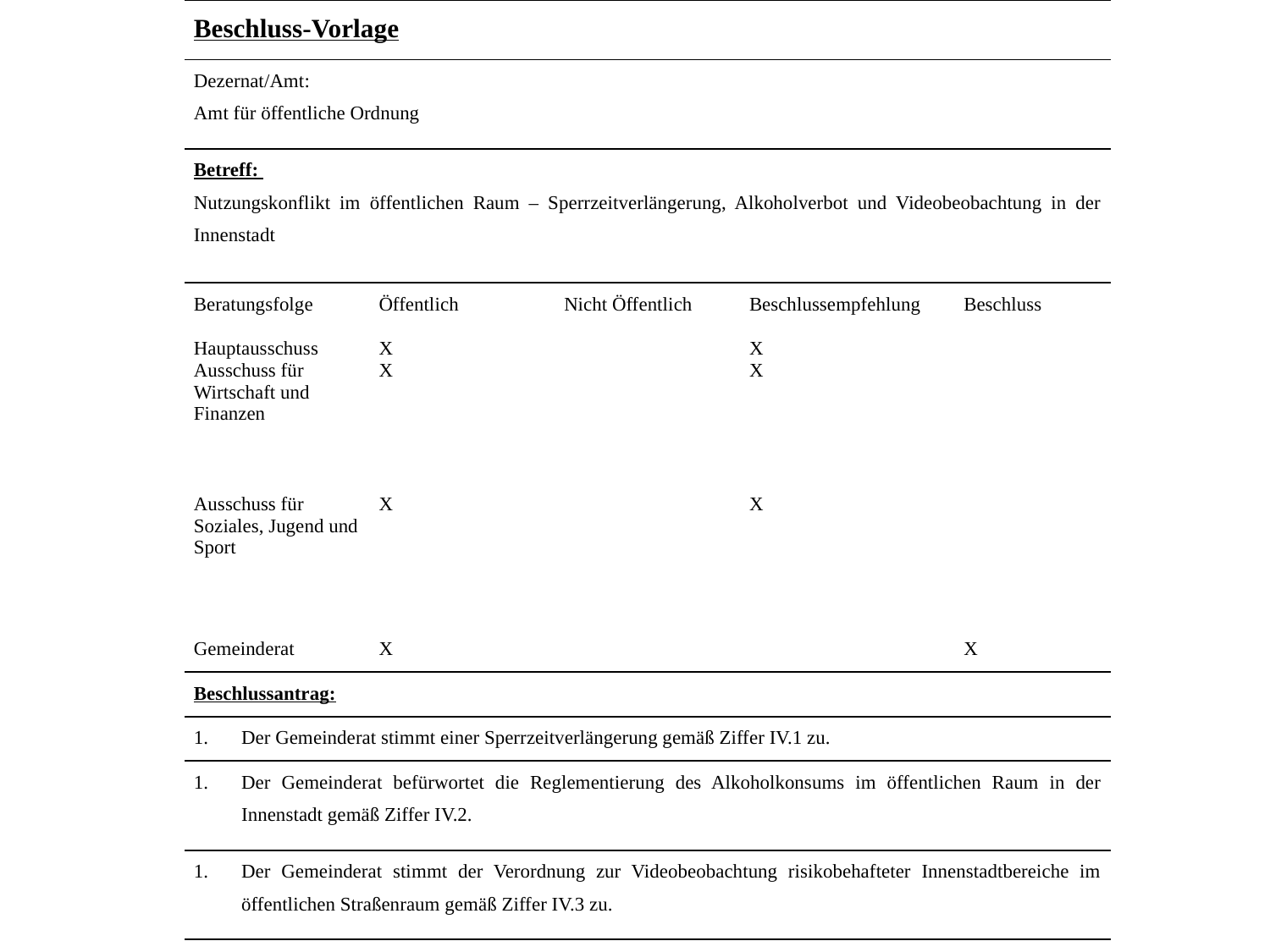

| Beschluss-Vorlage |  |  |  |  |
| --- | --- | --- | --- | --- |
| Dezernat/Amt: Amt für öffentliche Ordnung |  |  |  |  |
| Betreff: Nutzungskonflikt im öffentlichen Raum – Sperrzeitverlängerung, Alkoholverbot und Videobeobachtung in der Innenstadt |  |  |  |  |
| Beratungsfolge | Öffentlich | Nicht Öffentlich | Beschlussempfehlung | Beschluss |
| Hauptausschuss | X |  | X |  |
| Ausschuss für Wirtschaft und Finanzen | X |  | X |  |
| Ausschuss für Soziales, Jugend und Sport | X |  | X |  |
| Gemeinderat | X |  |  | X |
| Beschlussantrag: |  |  |  |  |
| Der Gemeinderat stimmt einer Sperrzeitverlängerung gemäß Ziffer IV.1 zu. |  |  |  |  |
| Der Gemeinderat befürwortet die Reglementierung des Alkoholkonsums im öffentlichen Raum in der Innenstadt gemäß Ziffer IV.2. |  |  |  |  |
| Der Gemeinderat stimmt der Verordnung zur Videobeobachtung risikobehafteter Innenstadtbereiche im öffentlichen Straßenraum gemäß Ziffer IV.3 zu. |  |  |  |  |